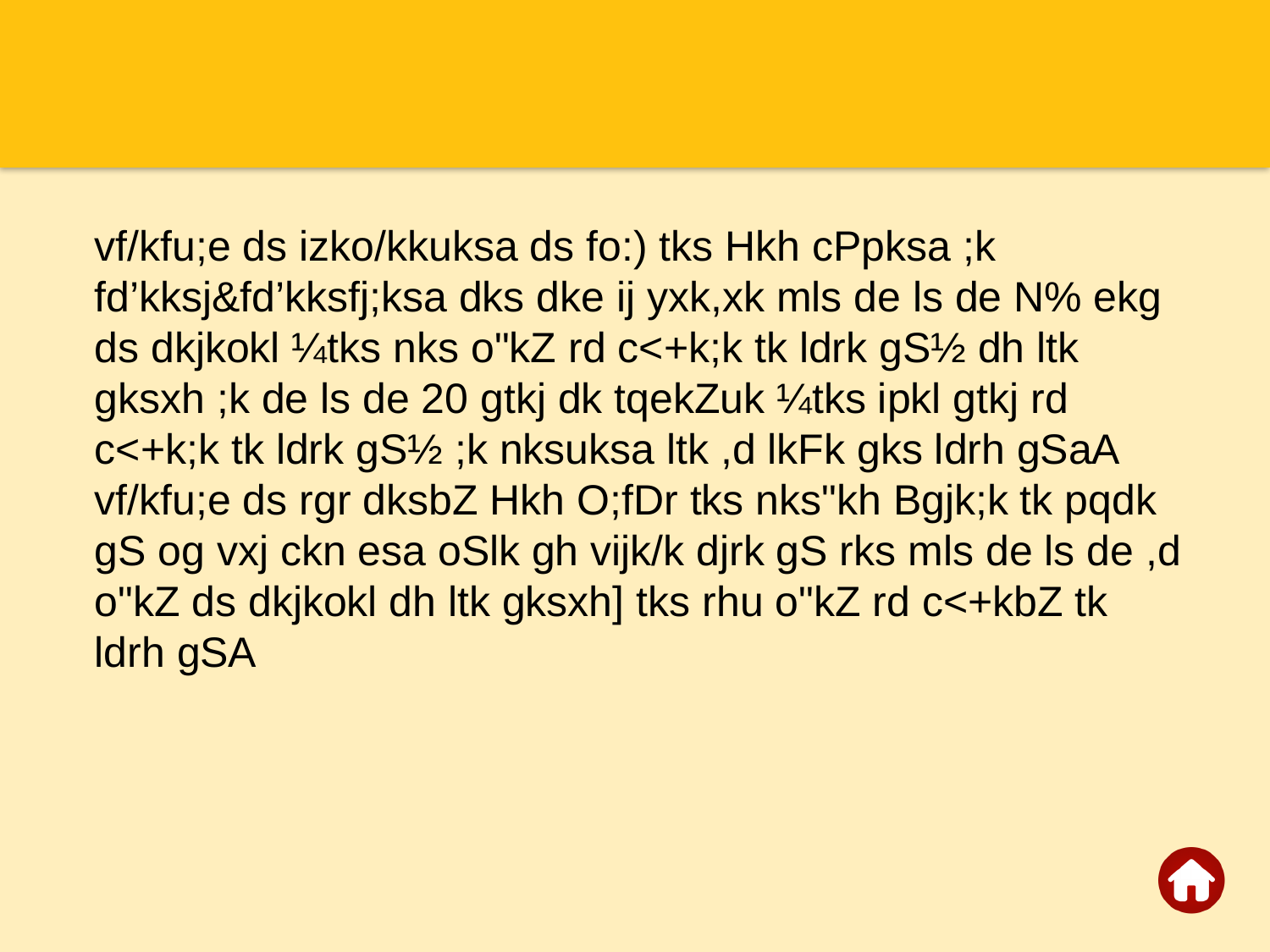

vf/kfu;e ds izko/kkuksa ds fo:) tks Hkh cPpksa ;k fd’kksj&fd’kksfj;ksa dks dke ij yxk,xk mls de ls de N% ekg ds dkjkokl ¼tks nks o"kZ rd c<+k;k tk ldrk gS½ dh ltk gksxh ;k de ls de 20 gtkj dk tqekZuk ¼tks ipkl gtkj rd c<+k;k tk ldrk gS½ ;k nksuksa ltk ,d lkFk gks ldrh gSaA
vf/kfu;e ds rgr dksbZ Hkh O;fDr tks nks"kh Bgjk;k tk pqdk gS og vxj ckn esa oSlk gh vijk/k djrk gS rks mls de ls de ,d o"kZ ds dkjkokl dh ltk gksxh] tks rhu o"kZ rd c<+kbZ tk ldrh gSA